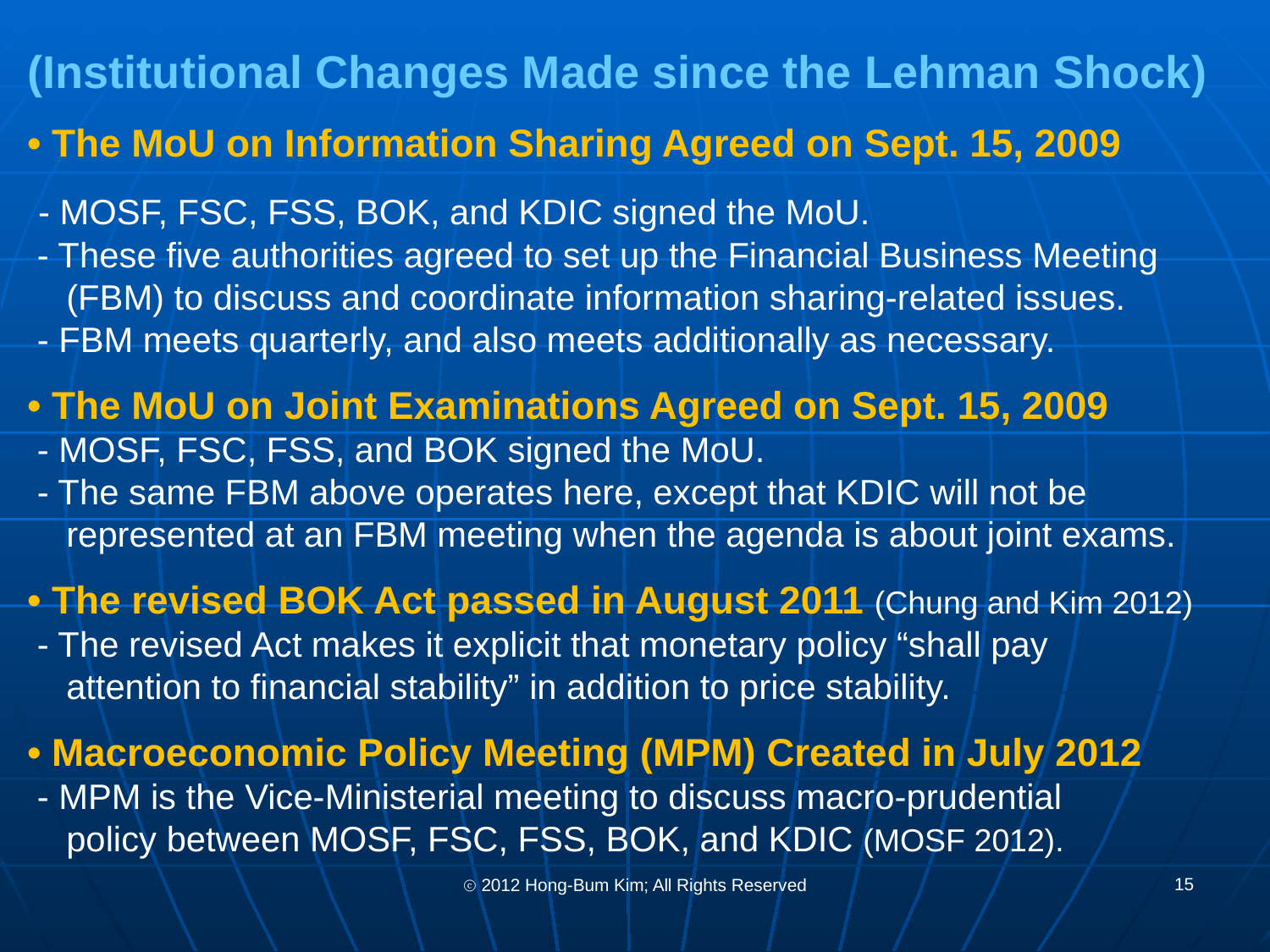

(Institutional Changes Made since the Lehman Shock)

• The MoU on Information Sharing Agreed on Sept. 15, 2009

 - MOSF, FSC, FSS, BOK, and KDIC signed the MoU.
 - These five authorities agreed to set up the Financial Business Meeting
    (FBM) to discuss and coordinate information sharing-related issues.
 - FBM meets quarterly, and also meets additionally as necessary.

• The MoU on Joint Examinations Agreed on Sept. 15, 2009
 - MOSF, FSC, FSS, and BOK signed the MoU.
 - The same FBM above operates here, except that KDIC will not be
    represented at an FBM meeting when the agenda is about joint exams.

• The revised BOK Act passed in August 2011 (Chung and Kim 2012)
 - The revised Act makes it explicit that monetary policy “shall pay
    attention to financial stability” in addition to price stability.

• Macroeconomic Policy Meeting (MPM) Created in July 2012
 - MPM is the Vice-Ministerial meeting to discuss macro-prudential
    policy between MOSF, FSC, FSS, BOK, and KDIC (MOSF 2012).
15
ⓒ 2012 Hong-Bum Kim; All Rights Reserved